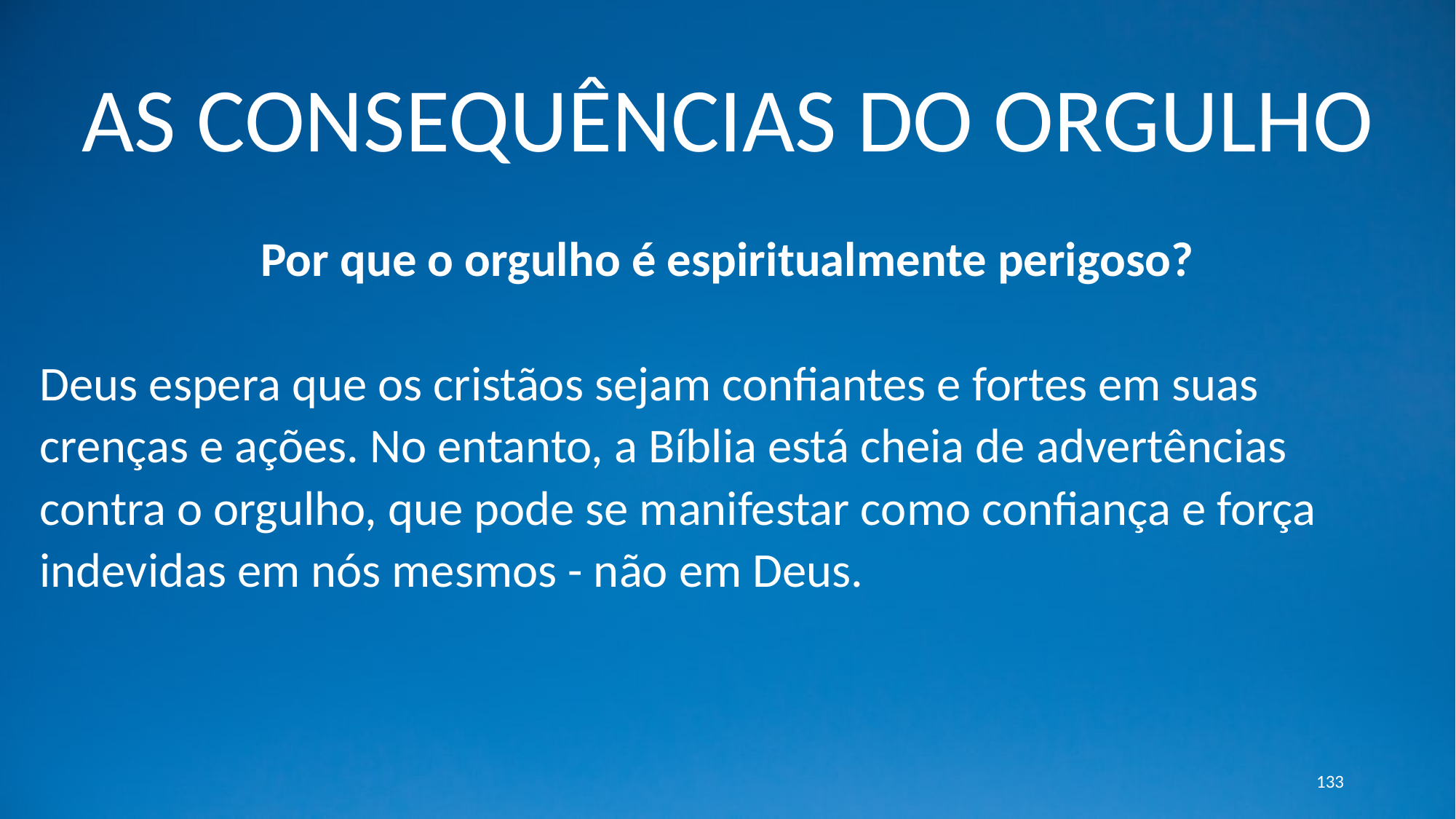

# AS CONSEQUÊNCIAS DO ORGULHO
Por que o orgulho é espiritualmente perigoso?

Deus espera que os cristãos sejam confiantes e fortes em suas crenças e ações. No entanto, a Bíblia está cheia de advertências contra o orgulho, que pode se manifestar como confiança e força indevidas em nós mesmos - não em Deus.

133